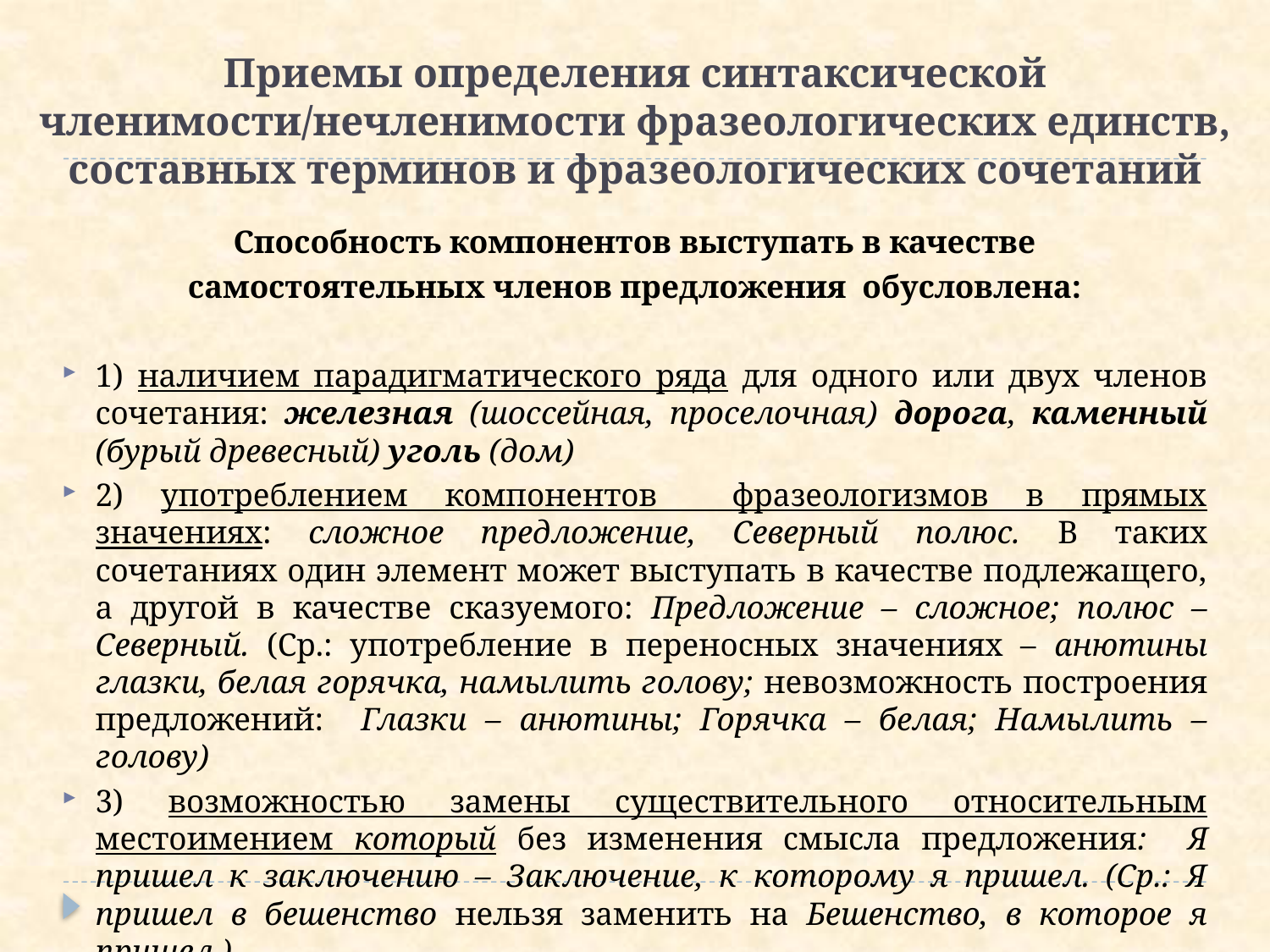

# Приемы определения синтаксической членимости/нечленимости фразеологических единств, составных терминов и фразеологических сочетаний
Способность компонентов выступать в качестве
самостоятельных членов предложения  обусловлена:

1) наличием парадигматического ряда для одного или двух членов сочетания: железная (шоссейная, проселочная) дорога, каменный (бурый древесный) уголь (дом)
2) употреблением компонентов  фразеологизмов в прямых значениях: сложное предложение, Северный полюс. В таких сочетаниях один элемент может выступать в качестве подлежащего, а другой в качестве сказуемого: Предложение – сложное; полюс – Северный. (Ср.: употребление в переносных значениях – анютины глазки, белая горячка, намылить голову; невозможность построения предложений:  Глазки – анютины; Горячка – белая; Намылить – голову)
3) возможностью замены существительного относительным местоимением который без изменения смысла предложения:  Я пришел к заключению – Заключение, к которому я пришел. (Ср.: Я пришел в бешенство нельзя заменить на Бешенство, в которое я пришел.)